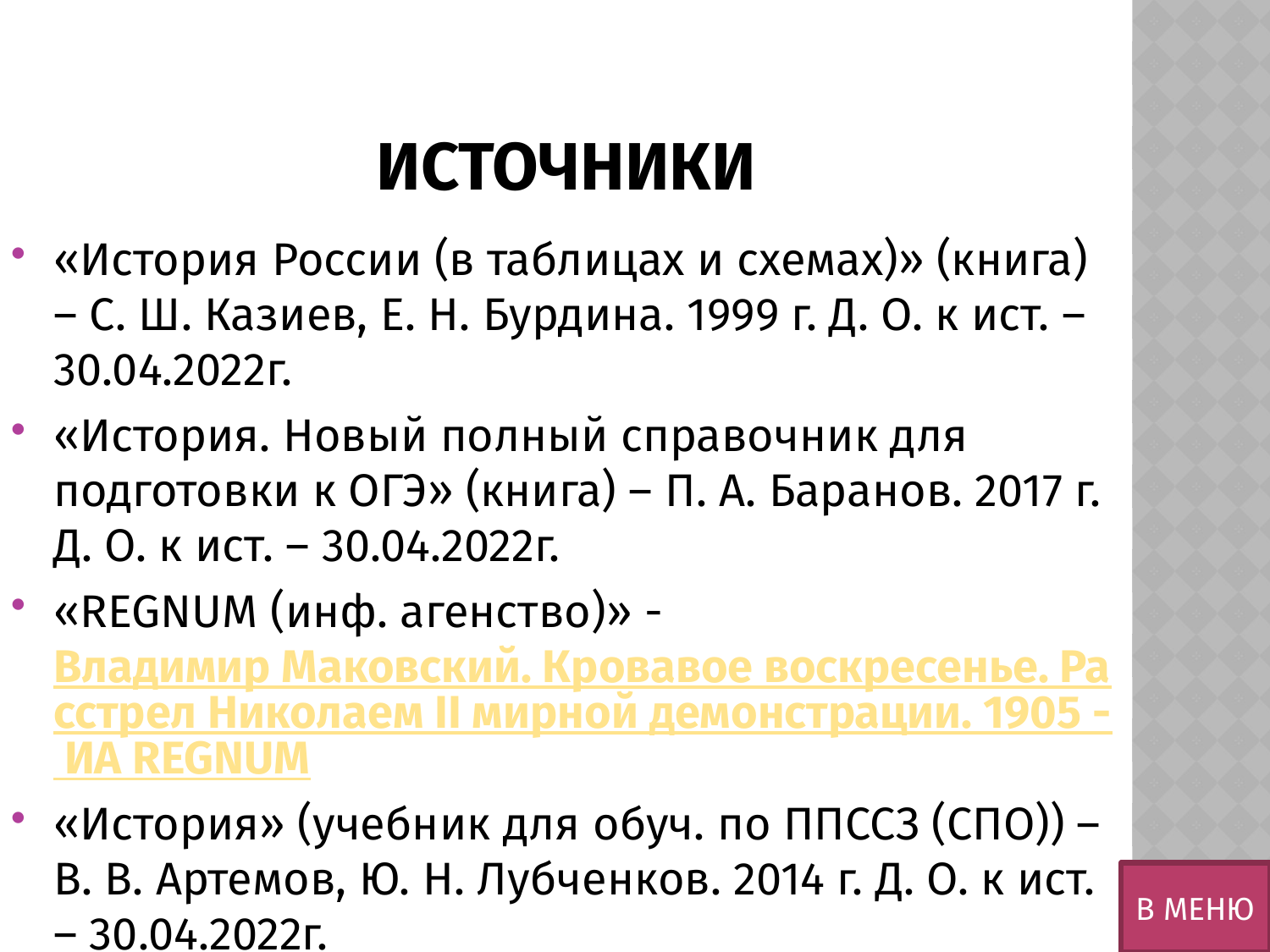

# Источники
«История России (в таблицах и схемах)» (книга) – С. Ш. Казиев, Е. Н. Бурдина. 1999 г. Д. О. к ист. – 30.04.2022г.
«История. Новый полный справочник для подготовки к ОГЭ» (книга) – П. А. Баранов. 2017 г. Д. О. к ист. – 30.04.2022г.
«REGNUM (инф. агенство)» - Владимир Маковский. Кровавое воскресенье. Расстрел Николаем II мирной демонстрации. 1905 - ИА REGNUM
«История» (учебник для обуч. по ППССЗ (СПО)) – В. В. Артемов, Ю. Н. Лубченков. 2014 г. Д. О. к ист. – 30.04.2022г.
В МЕНЮ